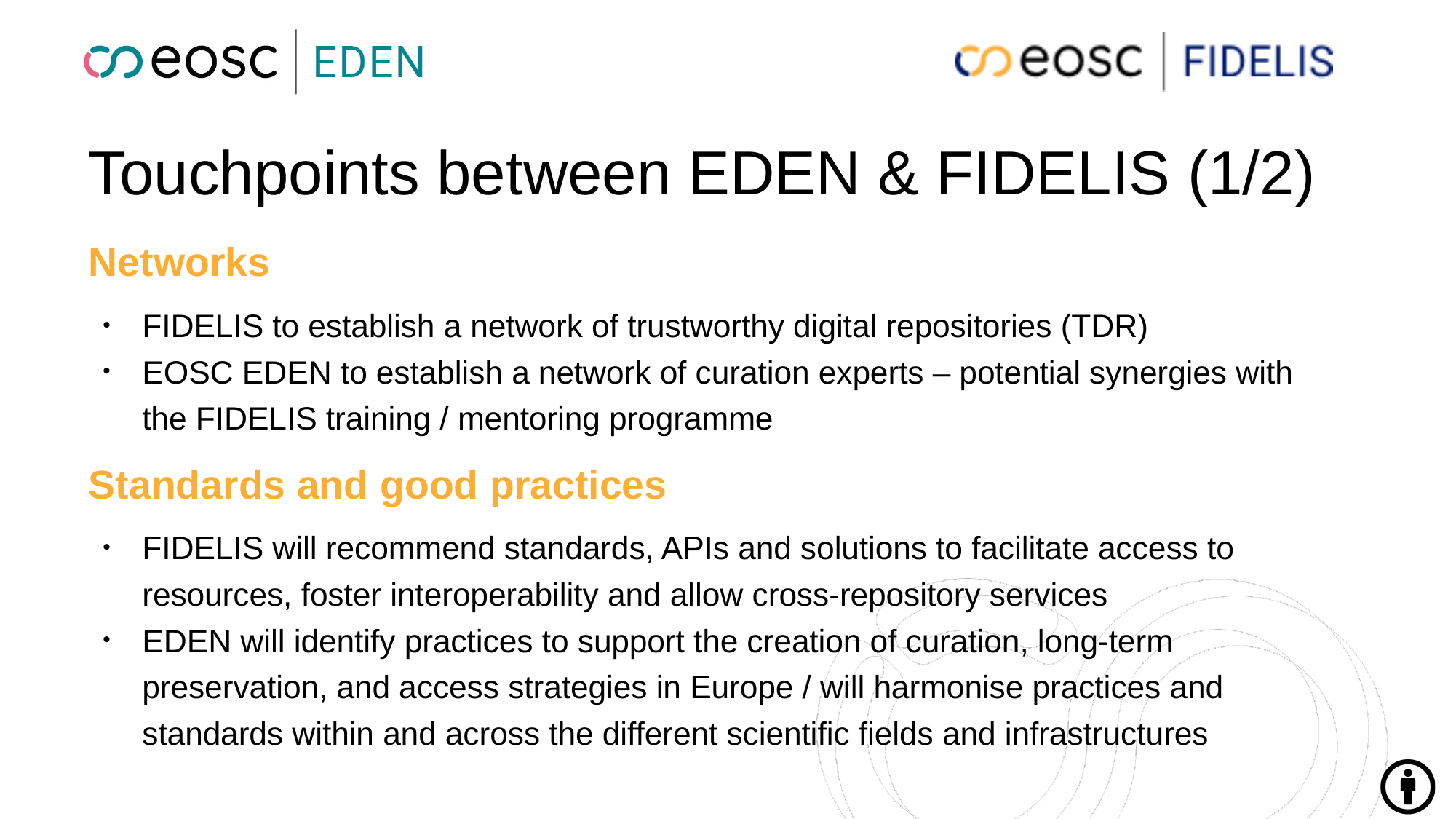

# Touchpoints between EDEN & FIDELIS (1/2)
Networks
FIDELIS to establish a network of trustworthy digital repositories (TDR)
EOSC EDEN to establish a network of curation experts – potential synergies with the FIDELIS training / mentoring programme
Standards and good practices
FIDELIS will recommend standards, APIs and solutions to facilitate access to resources, foster interoperability and allow cross-repository services
EDEN will identify practices to support the creation of curation, long-term preservation, and access strategies in Europe / will harmonise practices and standards within and across the different scientific fields and infrastructures